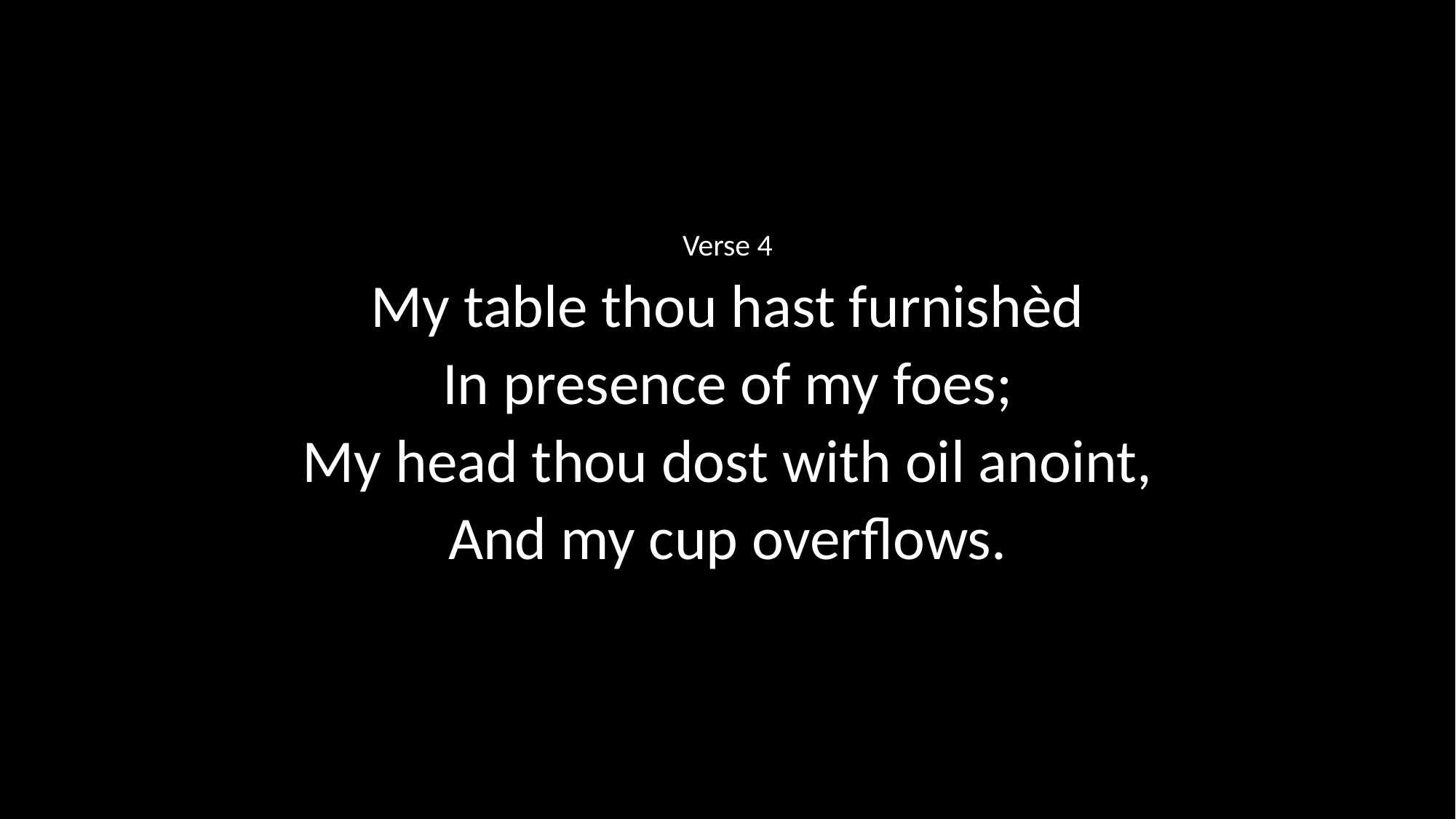

Verse 4
My table thou hast furnishèd
In presence of my foes;
My head thou dost with oil anoint,
And my cup overflows.